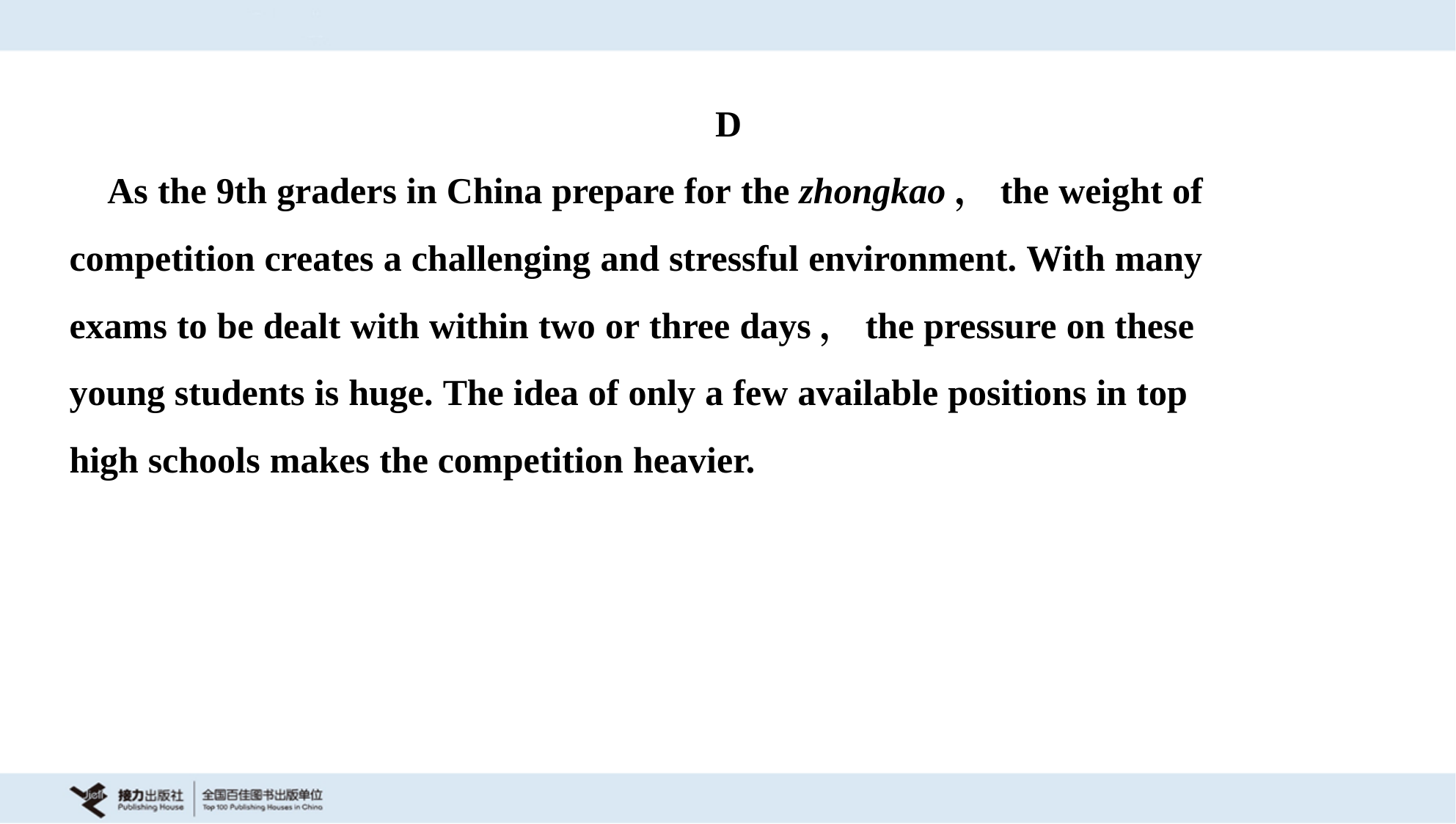

D
    As the 9th graders in China prepare for the zhongkao，the weight of
competition creates a challenging and stressful environment. With many
exams to be dealt with within two or three days，the pressure on these
young students is huge. The idea of only a few available positions in top
high schools makes the competition heavier.